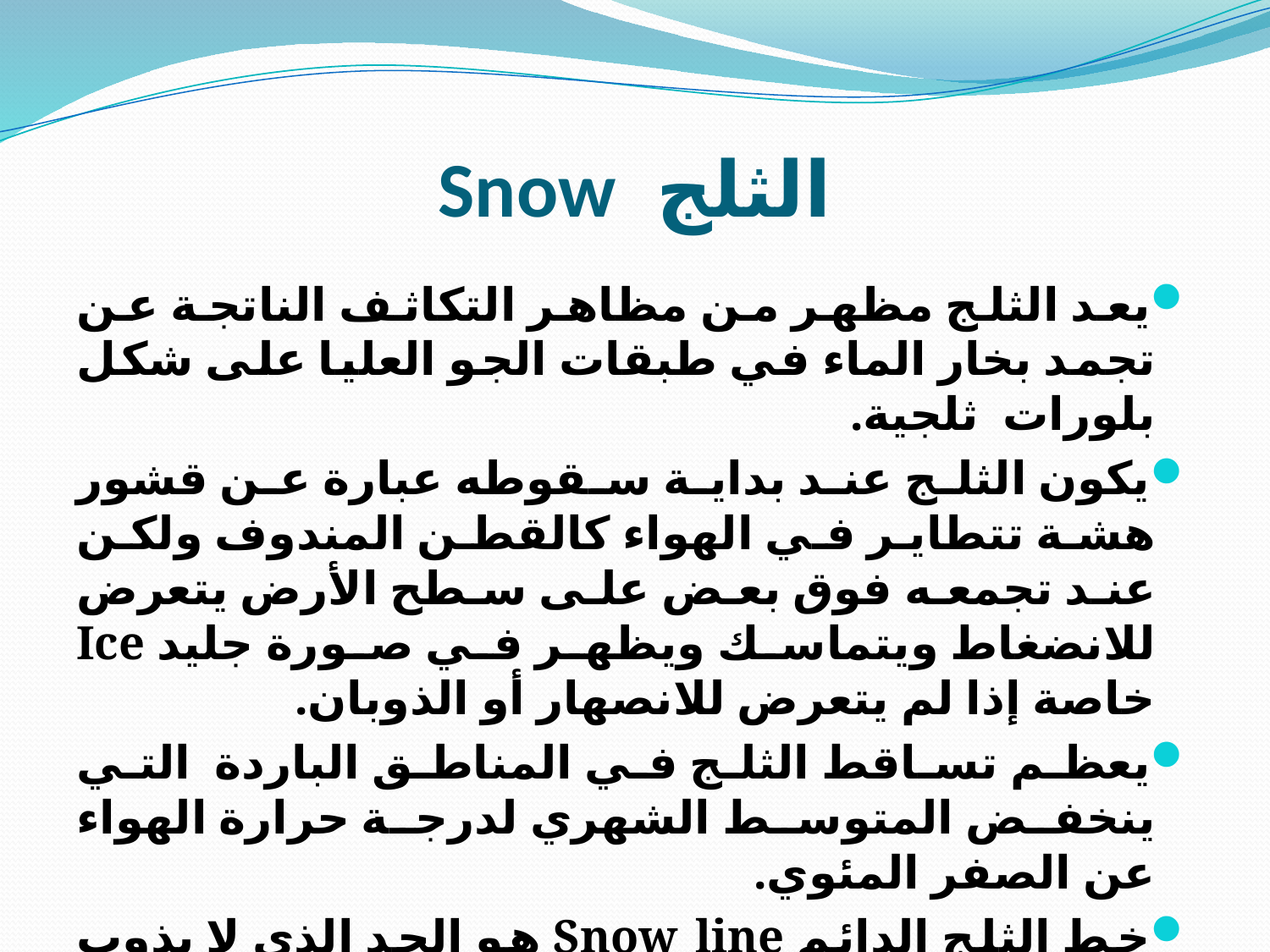

# الثلج  Snow
يعد الثلج مظهر من مظاهر التكاثف الناتجة عن تجمد بخار الماء في طبقات الجو العليا على شكل بلورات  ثلجية.
يكون الثلج عند بداية سقوطه عبارة عن قشور هشة تتطاير في الهواء كالقطن المندوف ولكن عند تجمعه فوق بعض على سطح الأرض يتعرض للانضغاط ويتماسك ويظهر في صورة جليد Ice خاصة إذا لم يتعرض للانصهار أو الذوبان.
يعظم تساقط الثلج في المناطق الباردة  التي ينخفض المتوسط الشهري لدرجة حرارة الهواء عن الصفر المئوي.
خط الثلج الدائم Snow line هو الحد الذي لا يذوب عنده الثلج طوال العام على القمم الجبلية ويختلف تبعاً لدوائر العرض المختلفة.